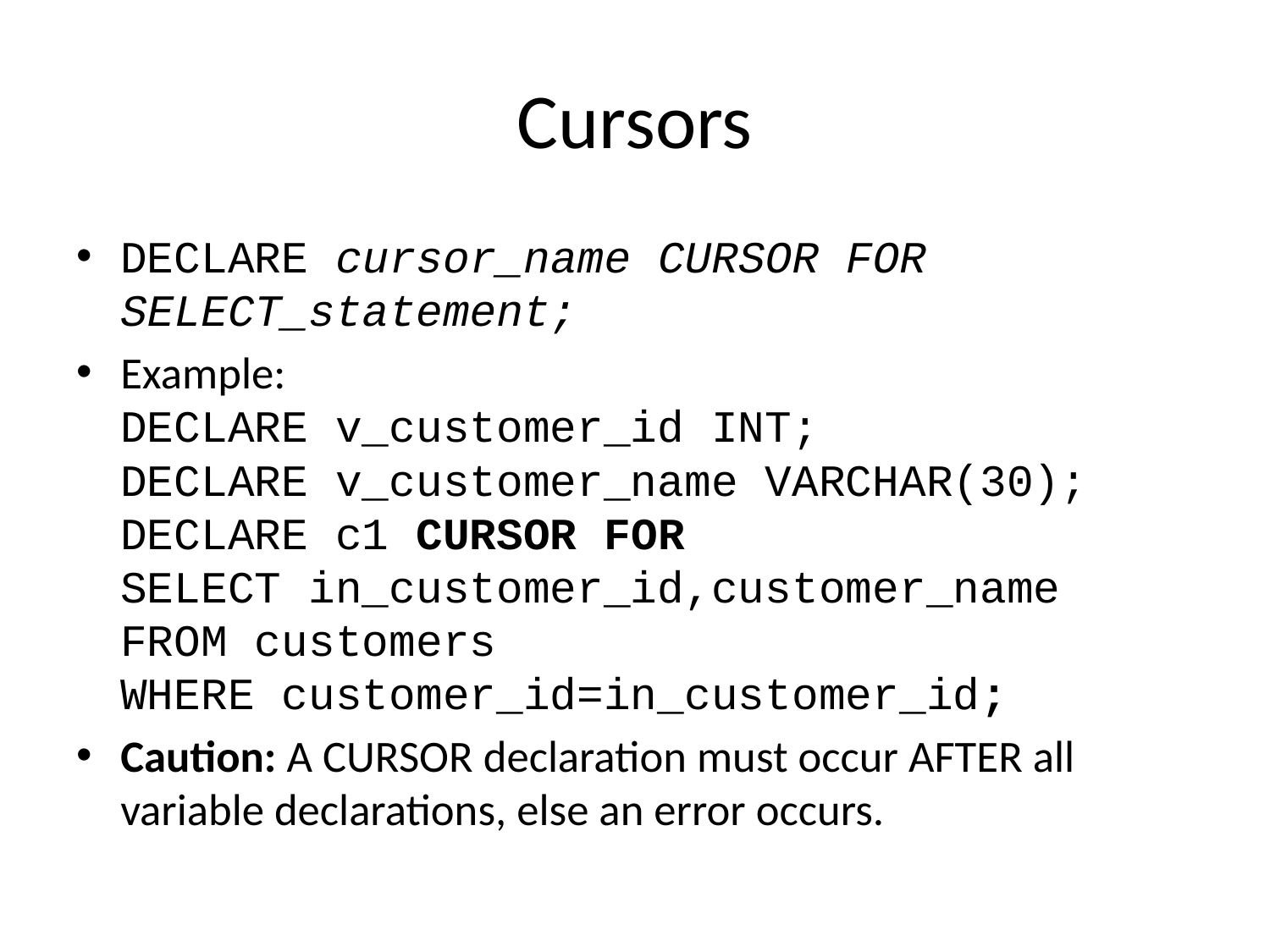

# Cursors
DECLARE cursor_name CURSOR FOR SELECT_statement;
Example:
DECLARE v_customer_id INT;
DECLARE v_customer_name VARCHAR(30);
DECLARE c1 CURSOR FOR
SELECT in_customer_id,customer_name
FROM customers
WHERE customer_id=in_customer_id;
Caution: A CURSOR declaration must occur AFTER all variable declarations, else an error occurs.